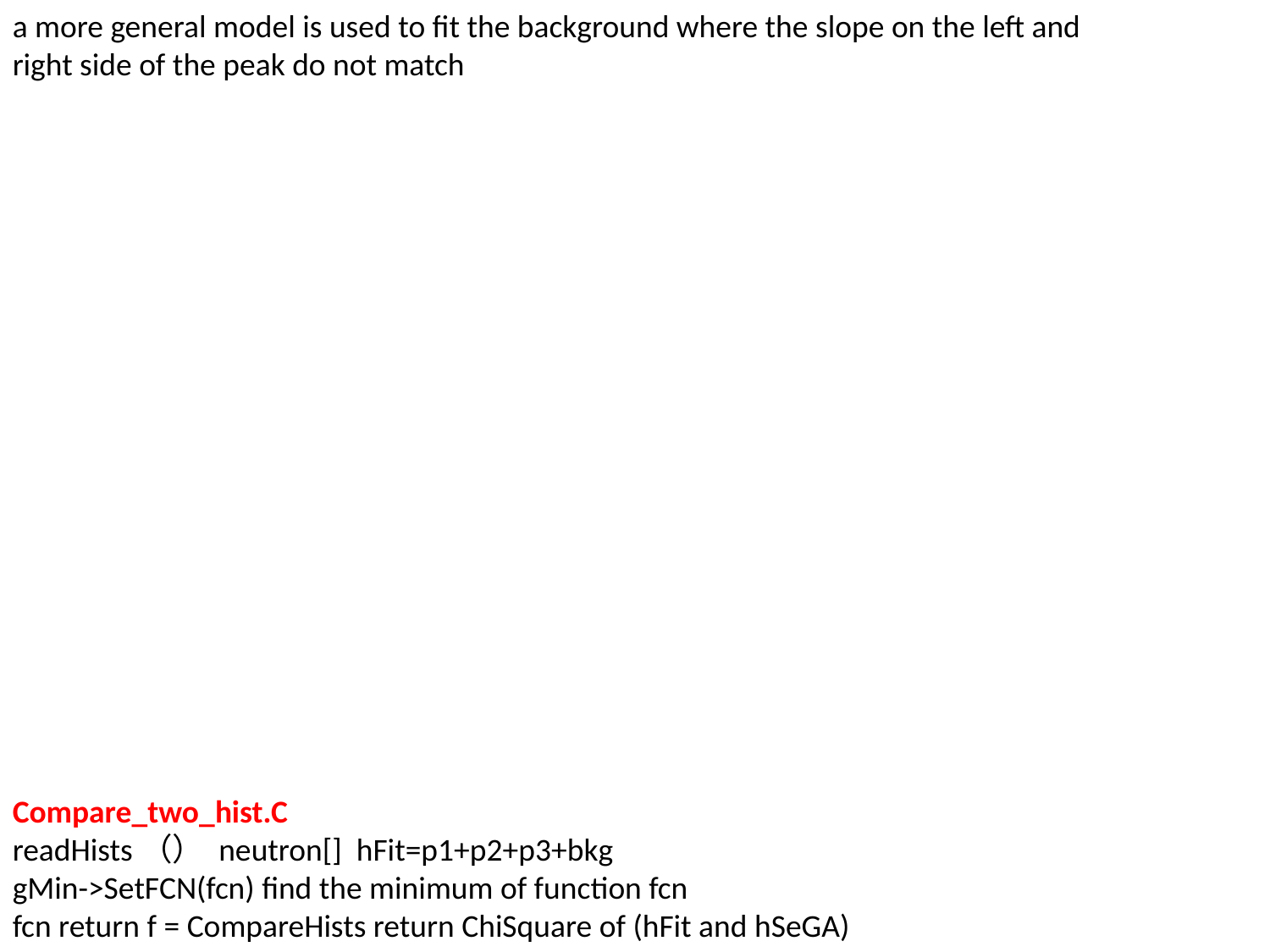

a more general model is used to fit the background where the slope on the left and
right side of the peak do not match
Compare_two_hist.C
readHists（） neutron[]  hFit=p1+p2+p3+bkg
gMin->SetFCN(fcn) find the minimum of function fcn
fcn return f = CompareHists return ChiSquare of (hFit and hSeGA)